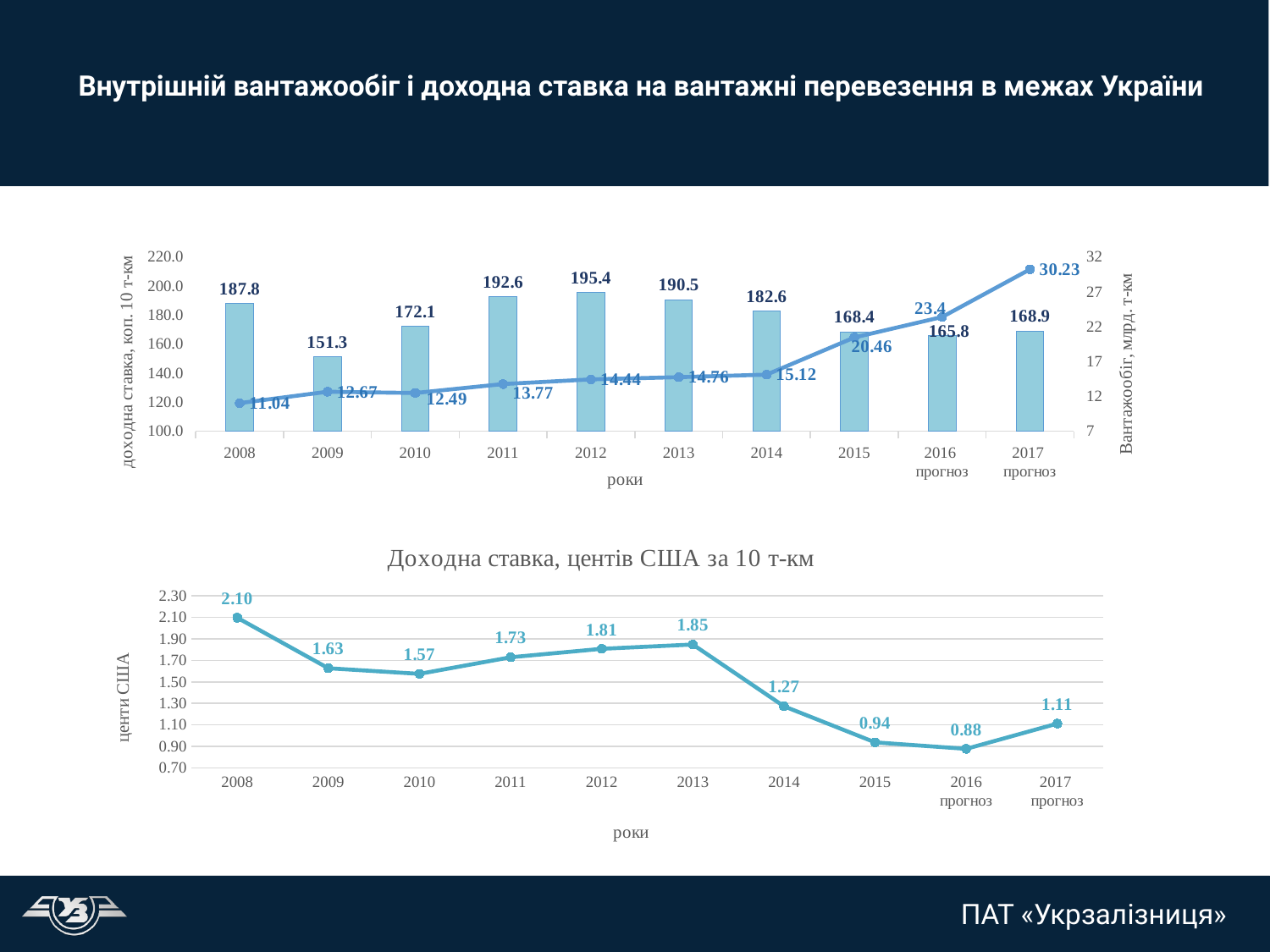

Внутрішній вантажообіг і доходна ставка на вантажні перевезення в межах України

### Chart

| Category | Вантажообіг, млрд. ткм | доходна ставка, коп/ткм |
|---|---|---|
| 2008 | 187.8 | 11.04 |
| 2009 | 151.3 | 12.67 |
| 2010 | 172.074 | 12.49 |
| 2011 | 192.595 | 13.77 |
| 2012 | 195.424 | 14.44 |
| 2013 | 190.531 | 14.76 |
| 2014 | 182.567 | 15.12 |
| 2015 | 168.4 | 20.46 |
| 2016
прогноз | 165.8 | 23.4 |
| 2017
прогноз | 168.9 | 30.23 |

### Chart: Доходна ставка, центів США за 10 т-км

| Category | центи США |
|---|---|
| 2008 | 2.0959902794653704 |
| 2009 | 1.6261936543792996 |
| 2010 | 1.5739200564544584 |
| 2011 | 1.7282494101109493 |
| 2012 | 1.8070329120260293 |
| 2013 | 1.8466157888152133 |
| 2014 | 1.2720098934102821 |
| 2015 | 0.9366116266188138 |
| 2016 прогноз | 0.8764044943820224 |
| 2017
прогноз | 1.1113970588235293 |